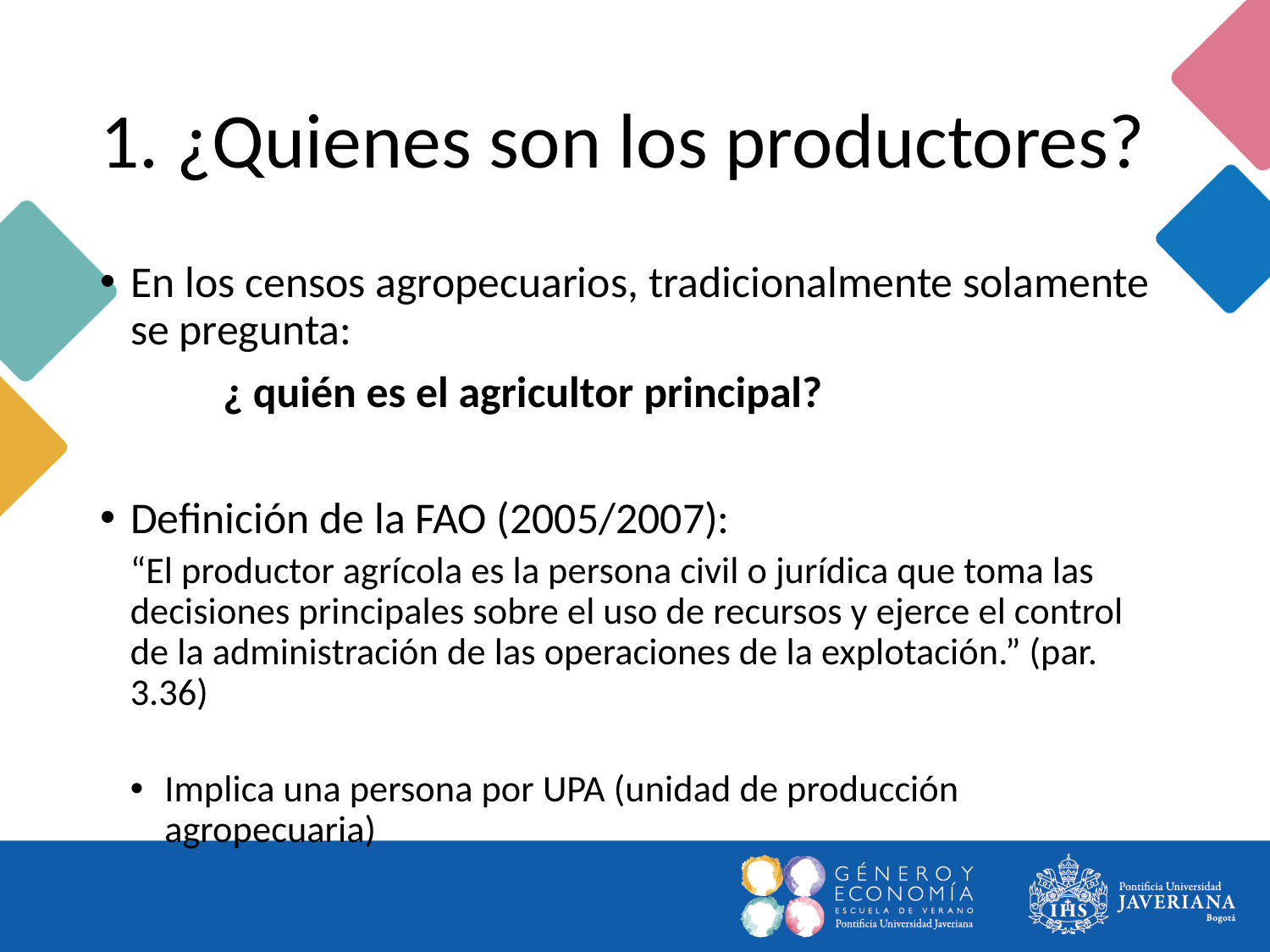

# 1. ¿Quienes son los productores?
En los censos agropecuarios, tradicionalmente solamente se pregunta:
 	 ¿ quién es el agricultor principal?

Definición de la FAO (2005/2007):
“El productor agrícola es la persona civil o jurídica que toma las decisiones principales sobre el uso de recursos y ejerce el control de la administración de las operaciones de la explotación.” (par. 3.36)

Implica una persona por UPA (unidad de producción agropecuaria)